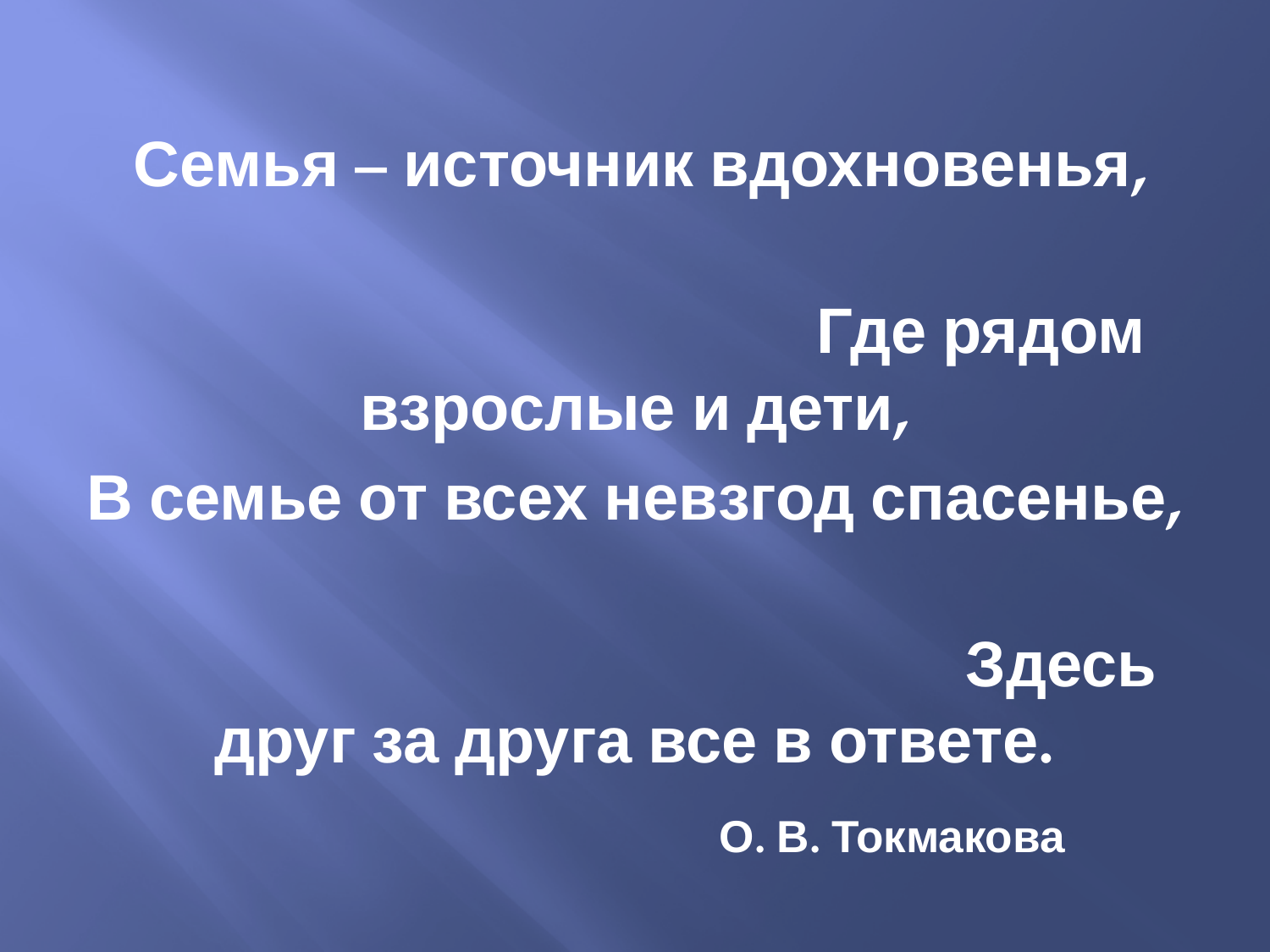

#
 Семья – источник вдохновенья,
                                                                                                                 Где рядом взрослые и дети,
В семье от всех невзгод спасенье,
                                                                                                                           Здесь друг за друга все в ответе.
                                О. В. Токмакова